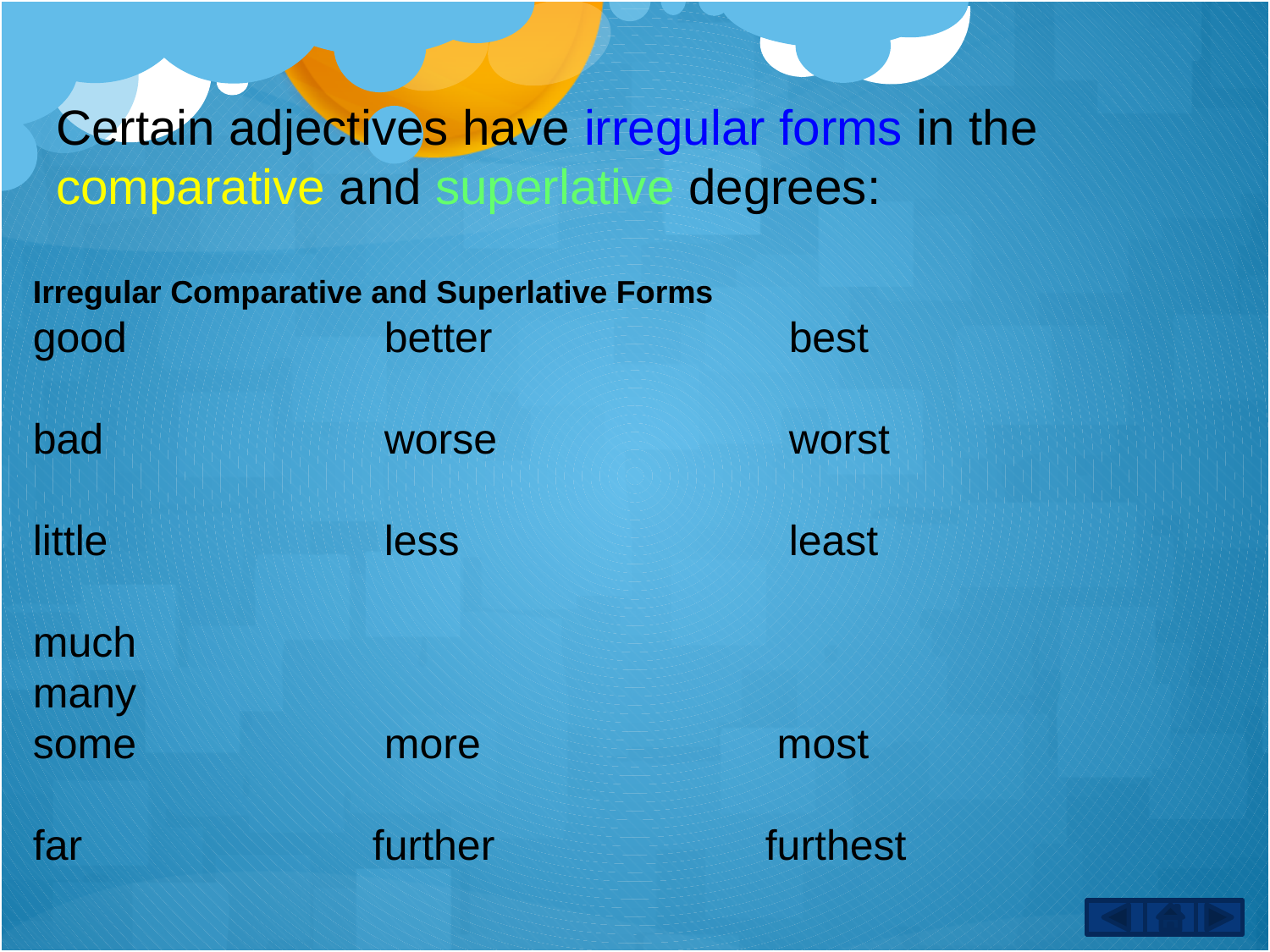

Certain adjectives have irregular forms in the
comparative and superlative degrees:
Irregular Comparative and Superlative Forms
good	                   better	                     best

bad	                   worse	                     worst

little	                   less	                     least

much
many
some	                   more	                    most

far	                  further	                   furthest